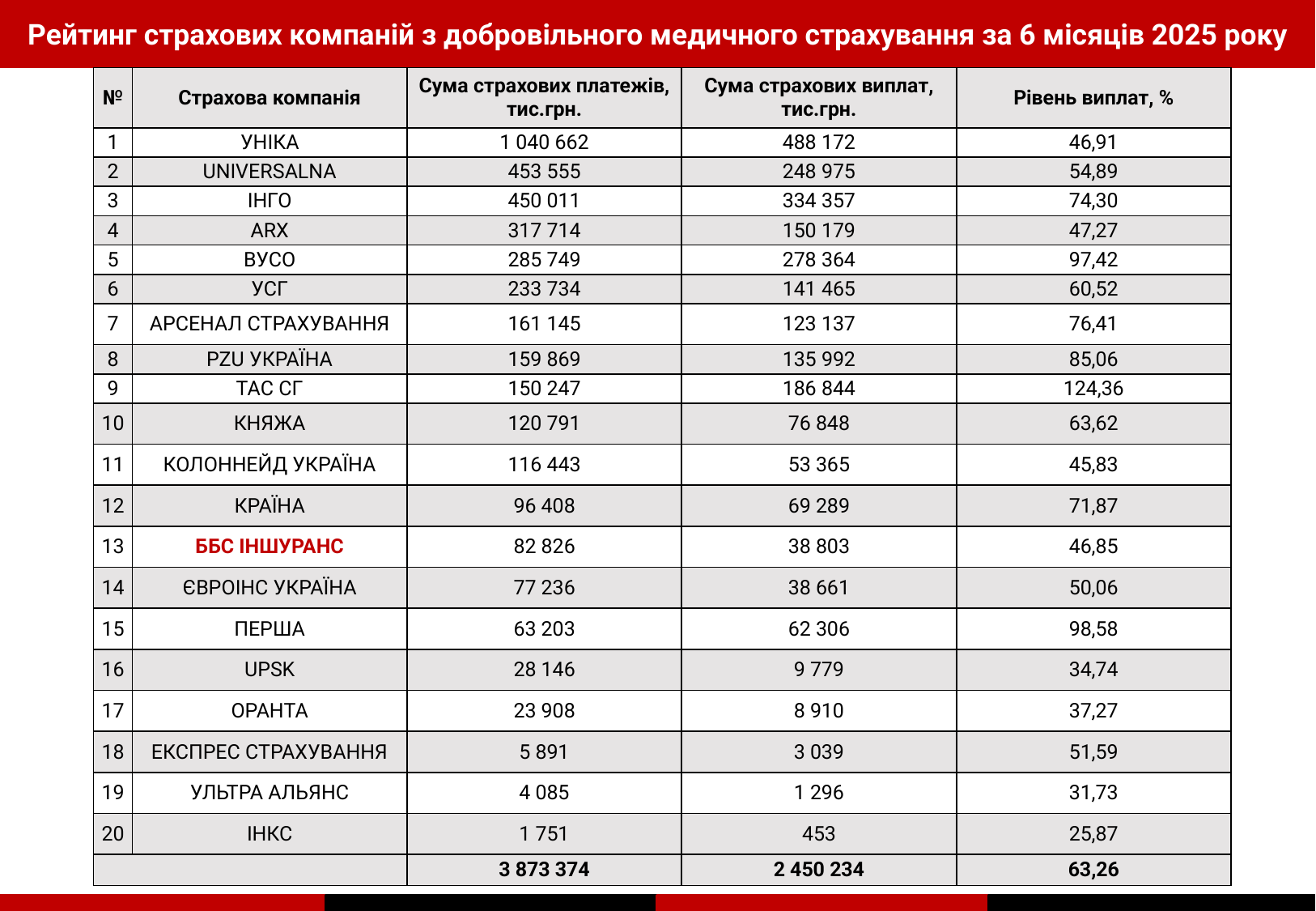

Рейтинг страхових компаній з добровільного медичного страхування за 6 місяців 2025 року
| № | Стра­хова­ компа­нія | Сума­ стра­хови­х пла­тежів, тис.грн. | Сума­ стра­хови­х випла­т, тис.грн. | Ріве­нь випла­т, % |
| --- | --- | --- | --- | --- |
| 1 | УНІКА | 1 040 662 | 488 172 | 46,91 |
| 2 | UNIVERSALNA | 453 555 | 248 975 | 54,89 |
| 3 | ІНГО | 450 011 | 334 357 | 74,30 |
| 4 | ARX | 317 714 | 150 179 | 47,27 |
| 5 | ВУСО | 285 749 | 278 364 | 97,42 |
| 6 | УСГ | 233 734 | 141 465 | 60,52 |
| 7 | АРСЕНАЛ СТРАХУВАННЯ | 161 145 | 123 137 | 76,41 |
| 8 | PZU УКРАЇНА | 159 869 | 135 992 | 85,06 |
| 9 | ТАС СГ | 150 247 | 186 844 | 124,36 |
| 10 | КНЯЖА | 120 791 | 76 848 | 63,62 |
| 11 | КОЛОННЕЙД УКРАЇНА | 116 443 | 53 365 | 45,83 |
| 12 | КРАЇНА | 96 408 | 69 289 | 71,87 |
| 13 | ББС ІНШУРАНС | 82 826 | 38 803 | 46,85 |
| 14 | ЄВРОІНС УКРАЇНА | 77 236 | 38 661 | 50,06 |
| 15 | ПЕРША | 63 203 | 62 306 | 98,58 |
| 16 | UPSK | 28 146 | 9 779 | 34,74 |
| 17 | ОРАНТА | 23 908 | 8 910 | 37,27 |
| 18 | ЕКСПРЕС СТРАХУВАННЯ | 5 891 | 3 039 | 51,59 |
| 19 | УЛЬТРА АЛЬЯНС | 4 085 | 1 296 | 31,73 |
| 20 | ІНКС | 1 751 | 453 | 25,87 |
|  |  | 3 873 374 | 2 450 234 | 63,26 |